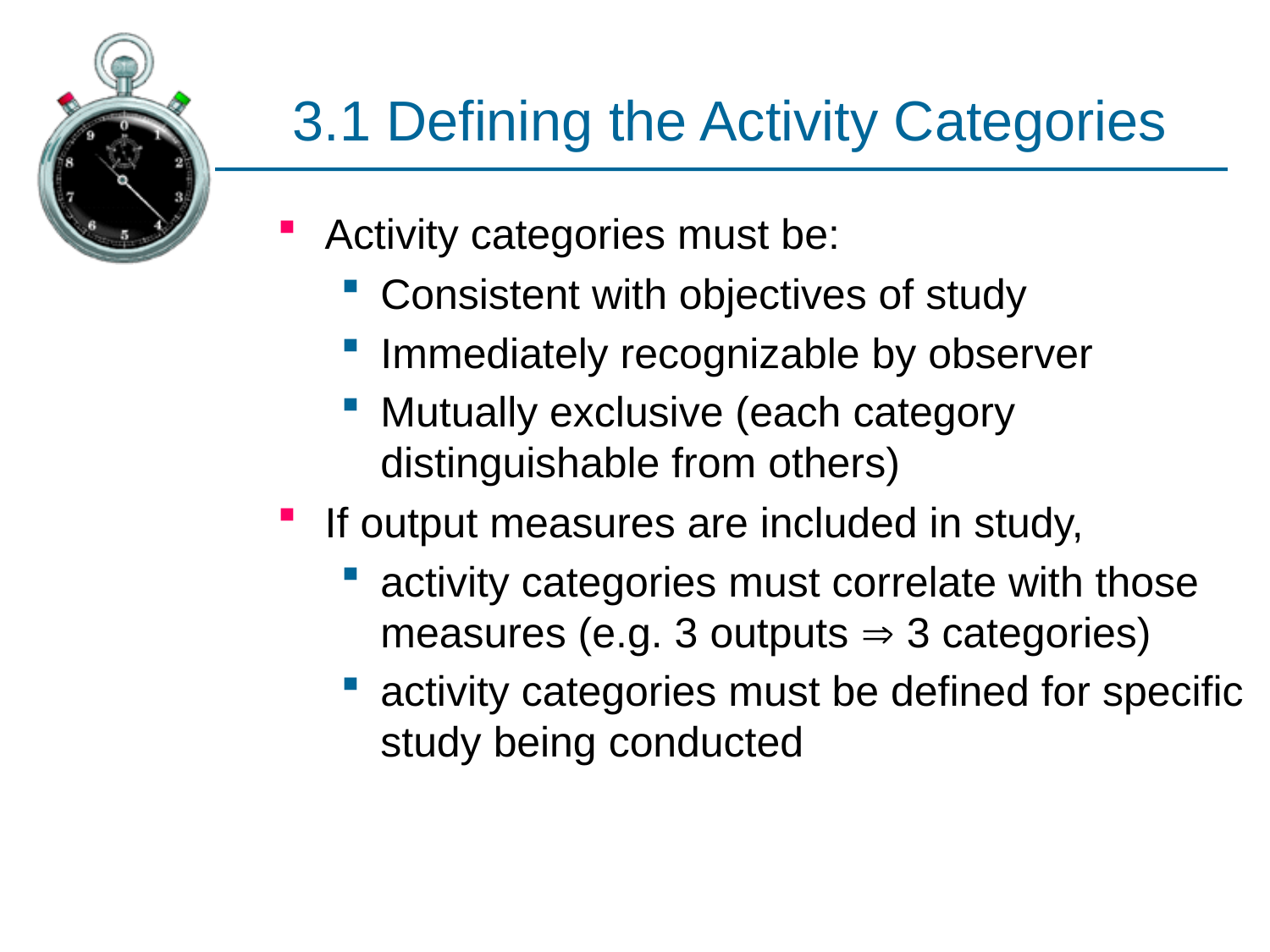

# 3.1 Defining the Activity Categories
Activity categories must be:
Consistent with objectives of study
Immediately recognizable by observer
Mutually exclusive (each category distinguishable from others)
If output measures are included in study,
activity categories must correlate with those measures (e.g. 3 outputs ⇒ 3 categories)
activity categories must be defined for specific study being conducted